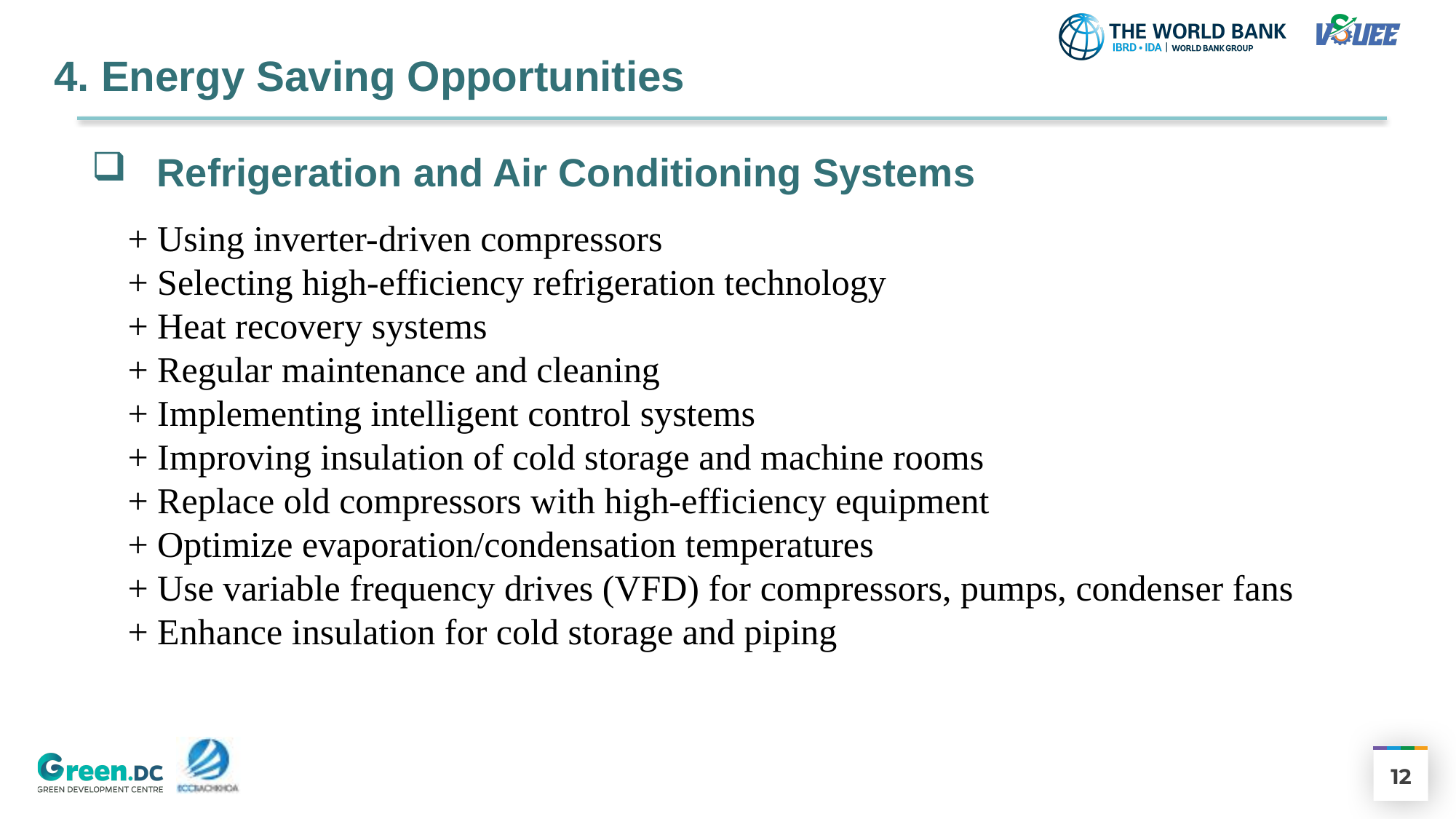

# 4. Energy Saving Opportunities
 Refrigeration and Air Conditioning Systems
+ Using inverter-driven compressors
+ Selecting high-efficiency refrigeration technology
+ Heat recovery systems
+ Regular maintenance and cleaning
+ Implementing intelligent control systems
+ Improving insulation of cold storage and machine rooms
+ Replace old compressors with high-efficiency equipment
+ Optimize evaporation/condensation temperatures
+ Use variable frequency drives (VFD) for compressors, pumps, condenser fans
+ Enhance insulation for cold storage and piping